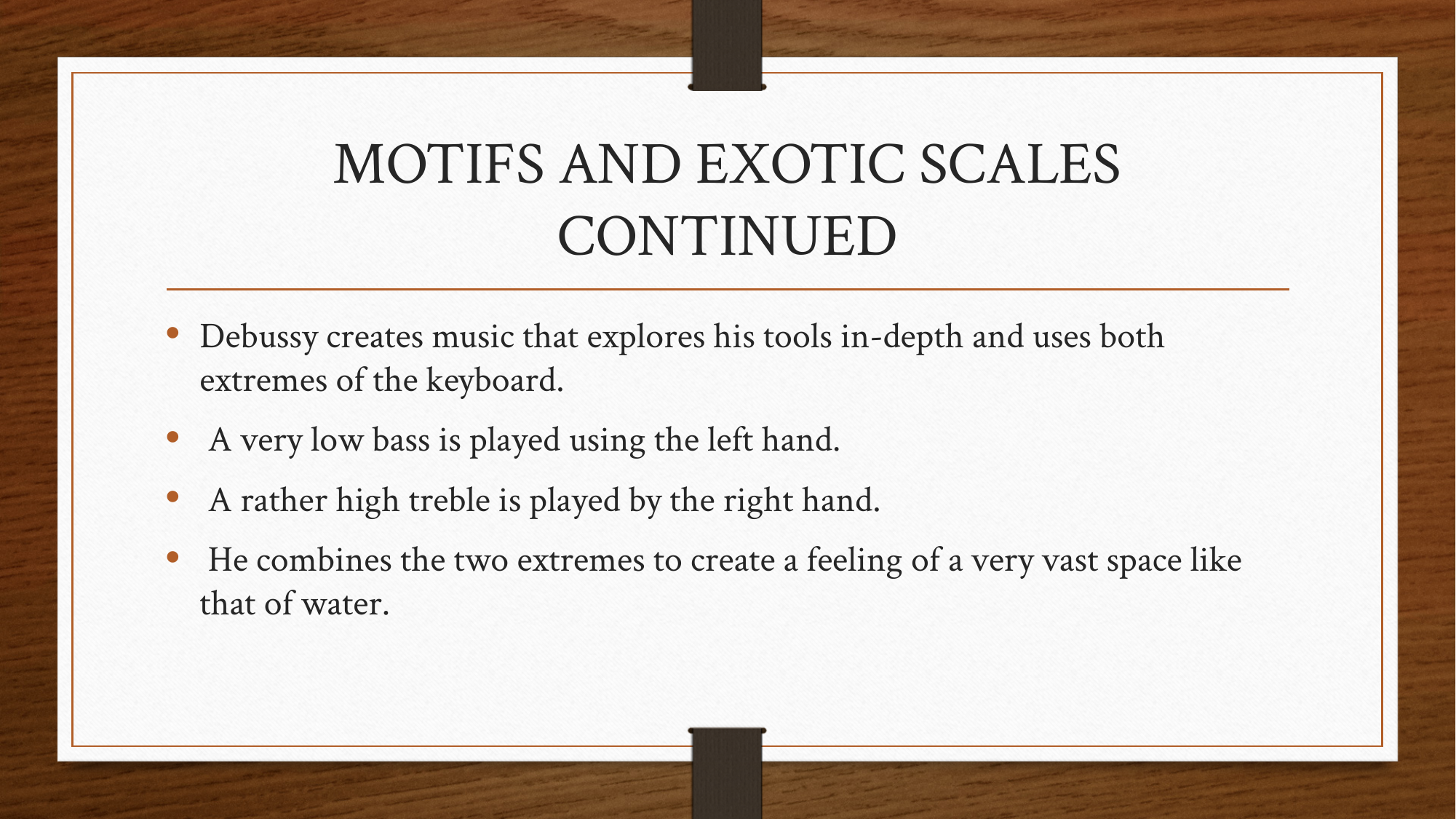

# MOTIFS AND EXOTIC SCALES CONTINUED
Debussy creates music that explores his tools in-depth and uses both extremes of the keyboard.
 A very low bass is played using the left hand.
 A rather high treble is played by the right hand.
 He combines the two extremes to create a feeling of a very vast space like that of water.